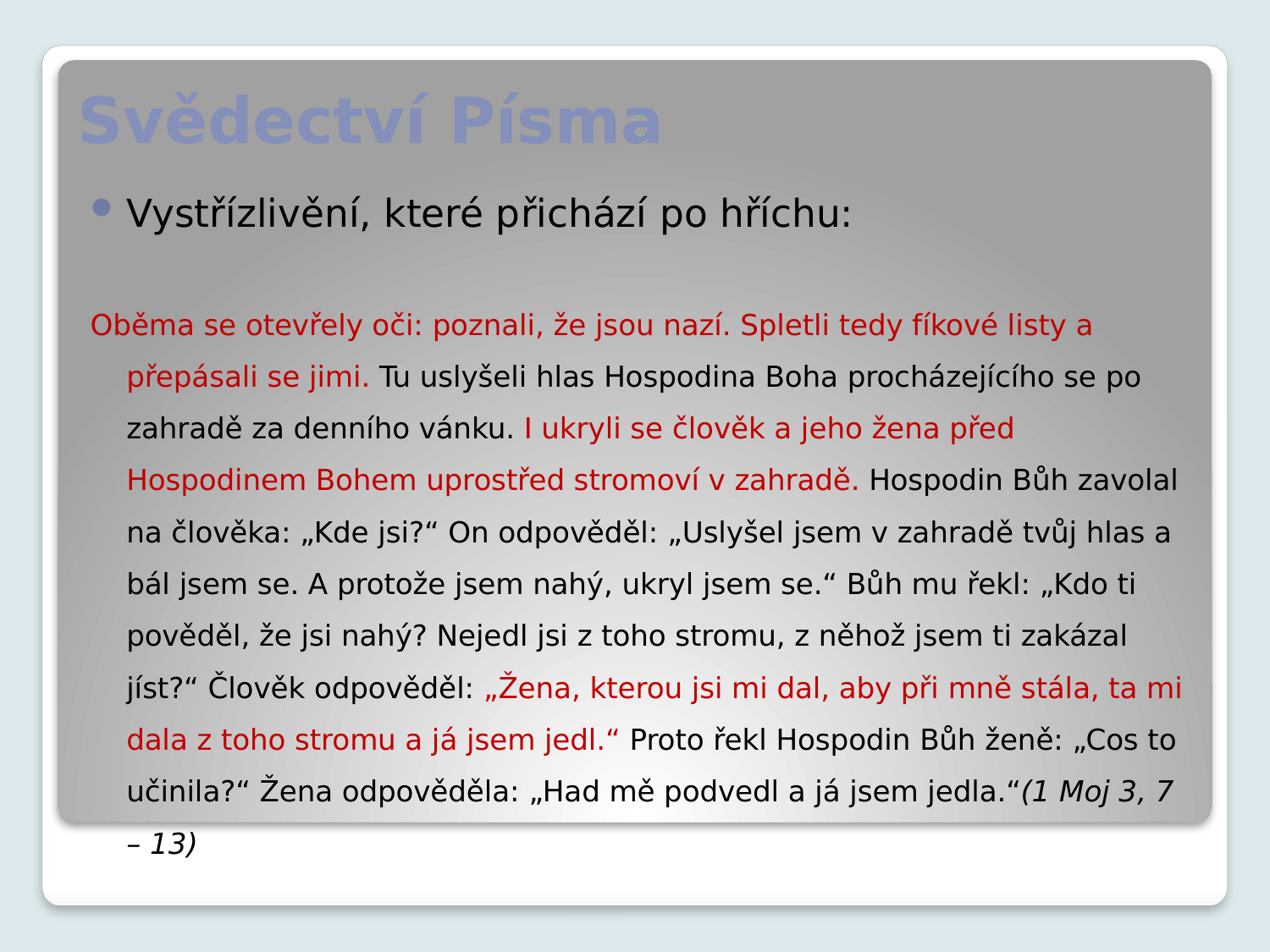

# Svědectví Písma
Vystřízlivění, které přichází po hříchu:

Oběma se otevřely oči: poznali, že jsou nazí. Spletli tedy fíkové listy a přepásali se jimi. Tu uslyšeli hlas Hospodina Boha procházejícího se po zahradě za denního vánku. I ukryli se člověk a jeho žena před Hospodinem Bohem uprostřed stromoví v zahradě. Hospodin Bůh zavolal na člověka: „Kde jsi?“ On odpověděl: „Uslyšel jsem v zahradě tvůj hlas a bál jsem se. A protože jsem nahý, ukryl jsem se.“ Bůh mu řekl: „Kdo ti pověděl, že jsi nahý? Nejedl jsi z toho stromu, z něhož jsem ti zakázal jíst?“ Člověk odpověděl: „Žena, kterou jsi mi dal, aby při mně stála, ta mi dala z toho stromu a já jsem jedl.“ Proto řekl Hospodin Bůh ženě: „Cos to učinila?“ Žena odpověděla: „Had mě podvedl a já jsem jedla.“(1 Moj 3, 7 – 13)